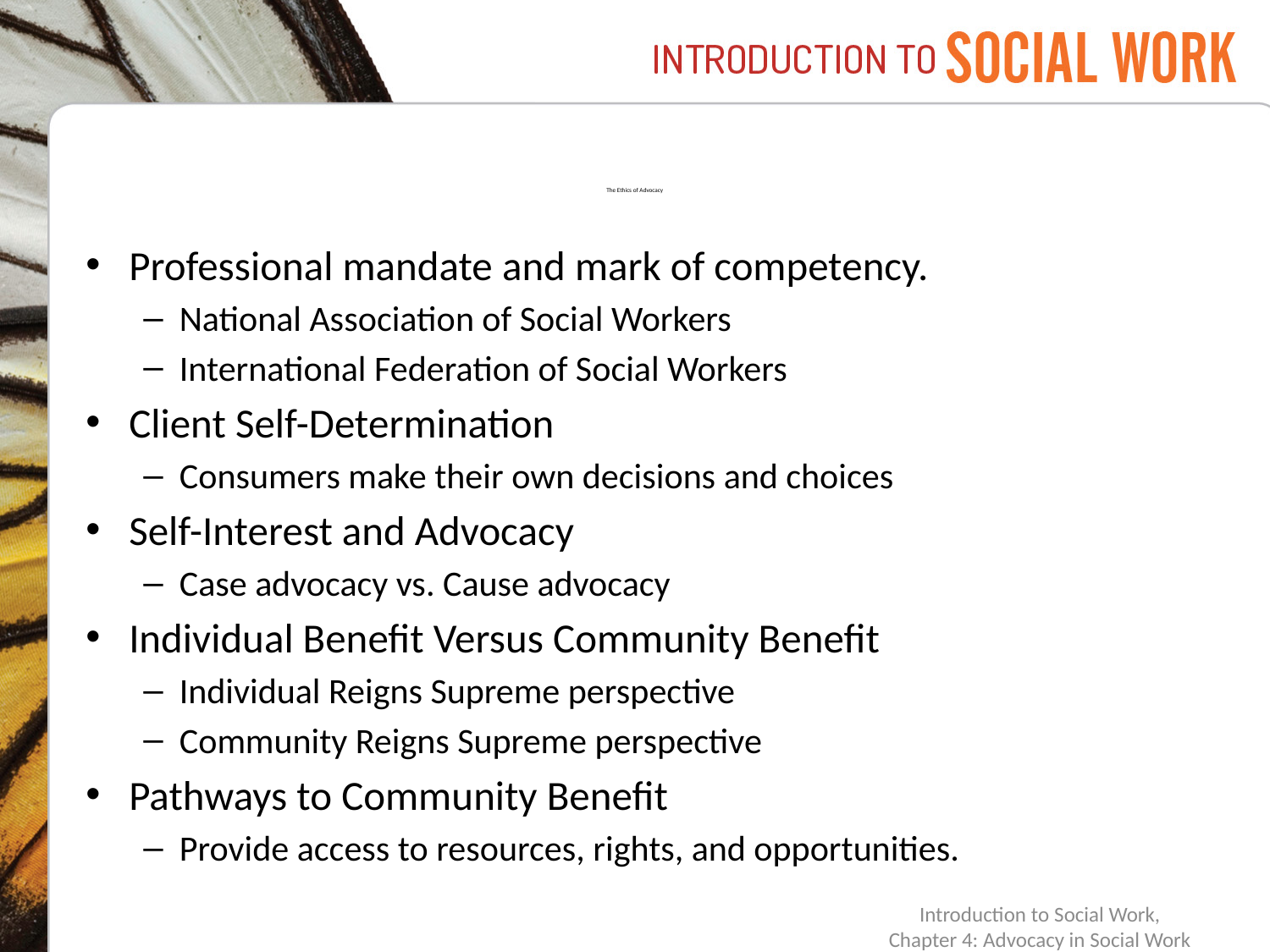

# The Ethics of Advocacy
Professional mandate and mark of competency.
National Association of Social Workers
International Federation of Social Workers
Client Self-Determination
Consumers make their own decisions and choices
Self-Interest and Advocacy
Case advocacy vs. Cause advocacy
Individual Benefit Versus Community Benefit
Individual Reigns Supreme perspective
Community Reigns Supreme perspective
Pathways to Community Benefit
Provide access to resources, rights, and opportunities.

Introduction to Social Work,
Chapter 4: Advocacy in Social Work